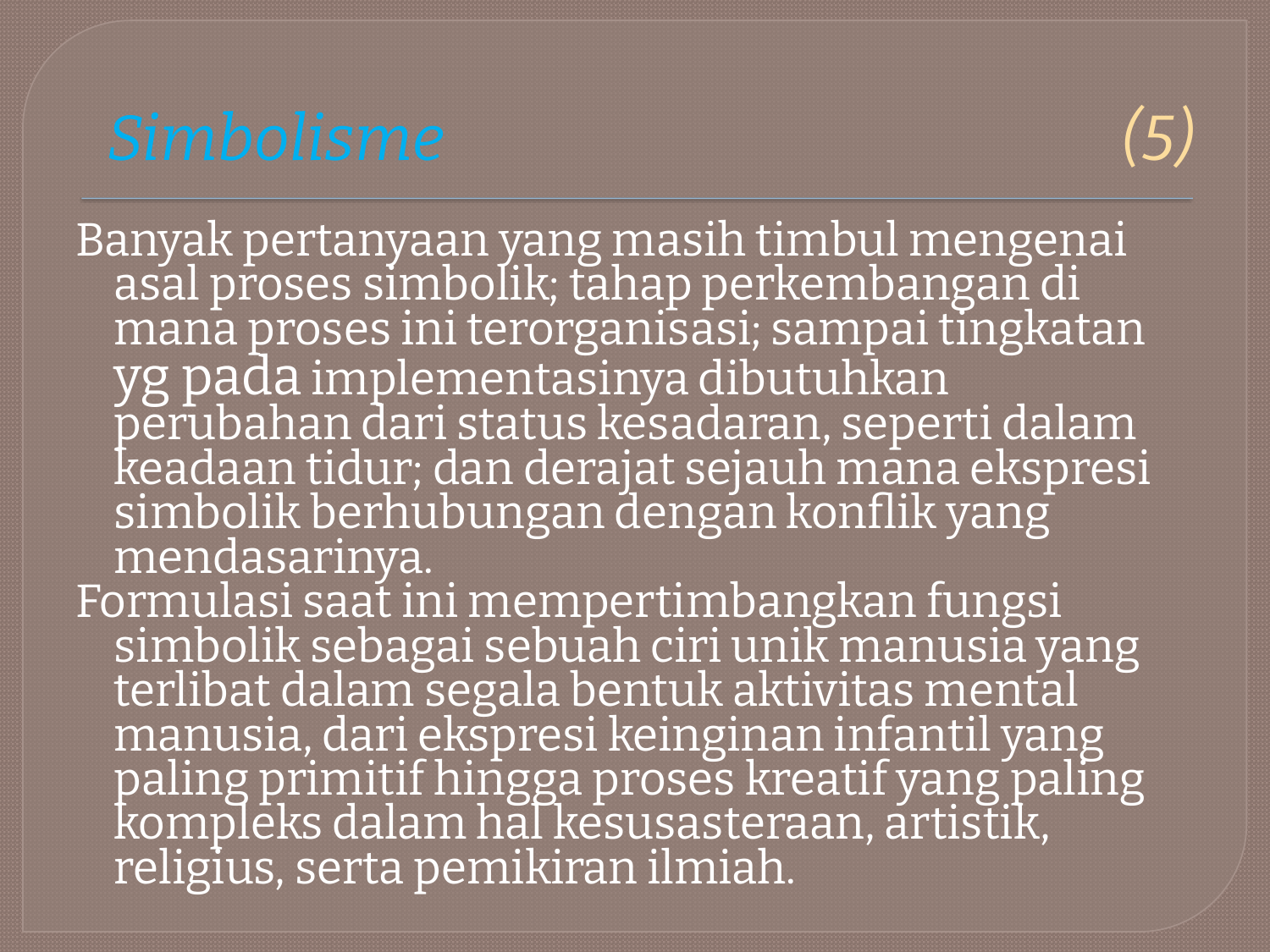

# Simbolisme						(5)

Banyak pertanyaan yang masih timbul mengenai asal proses simbolik; tahap perkembangan di mana proses ini terorganisasi; sampai tingkatan yg pada implementasinya dibutuhkan perubahan dari status kesadaran, seperti dalam keadaan tidur; dan derajat sejauh mana ekspresi simbolik berhubungan dengan konflik yang mendasarinya.
Formulasi saat ini mempertimbangkan fungsi simbolik sebagai sebuah ciri unik manusia yang terlibat dalam segala bentuk aktivitas mental manusia, dari ekspresi keinginan infantil yang paling primitif hingga proses kreatif yang paling kompleks dalam hal kesusasteraan, artistik, religius, serta pemikiran ilmiah.